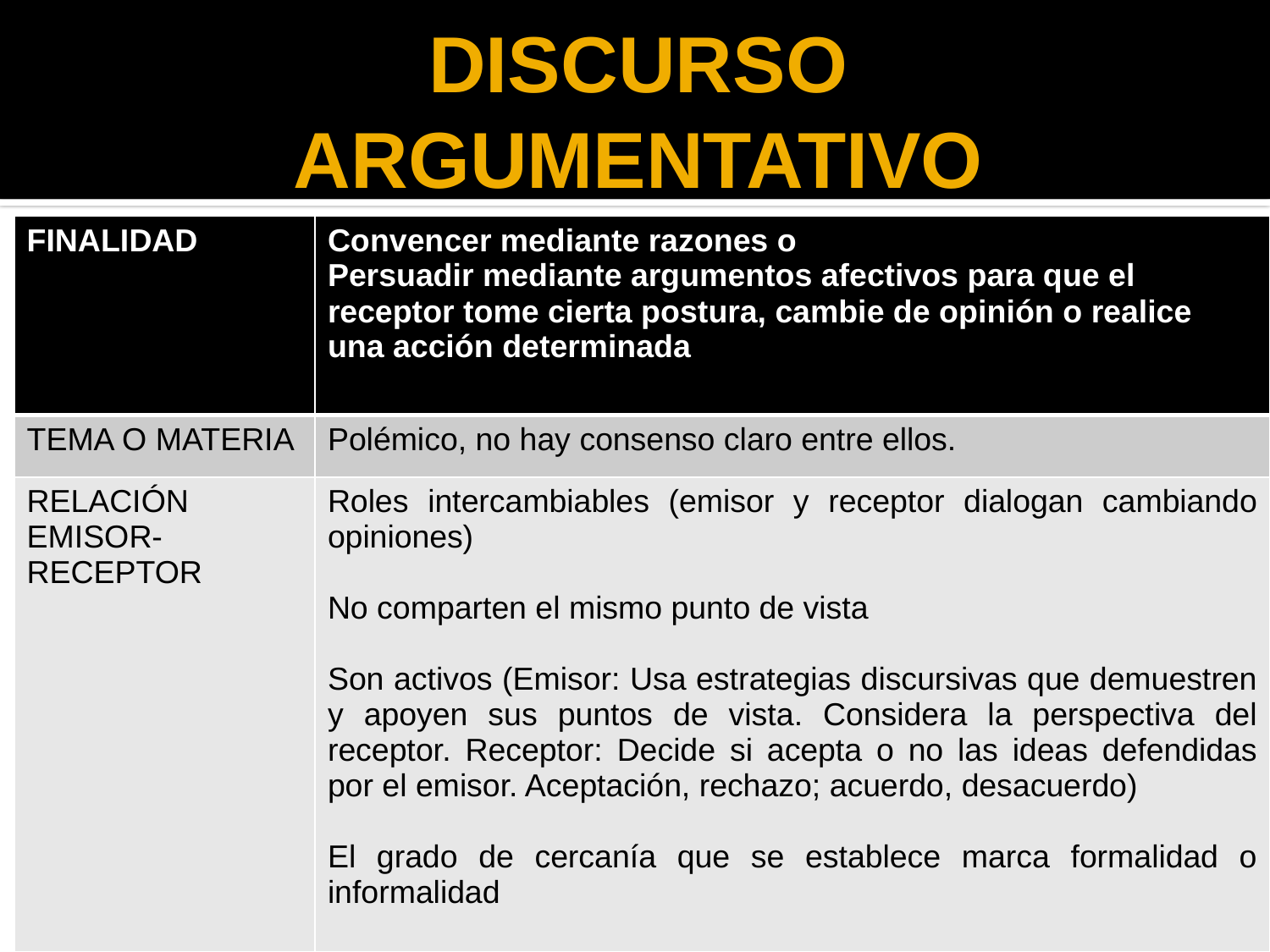

# DISCURSO ARGUMENTATIVO
| FINALIDAD | Convencer mediante razones o Persuadir mediante argumentos afectivos para que el receptor tome cierta postura, cambie de opinión o realice una acción determinada |
| --- | --- |
| TEMA O MATERIA | Polémico, no hay consenso claro entre ellos. |
| RELACIÓN EMISOR-RECEPTOR | Roles intercambiables (emisor y receptor dialogan cambiando opiniones) No comparten el mismo punto de vista Son activos (Emisor: Usa estrategias discursivas que demuestren y apoyen sus puntos de vista. Considera la perspectiva del receptor. Receptor: Decide si acepta o no las ideas defendidas por el emisor. Aceptación, rechazo; acuerdo, desacuerdo) El grado de cercanía que se establece marca formalidad o informalidad |